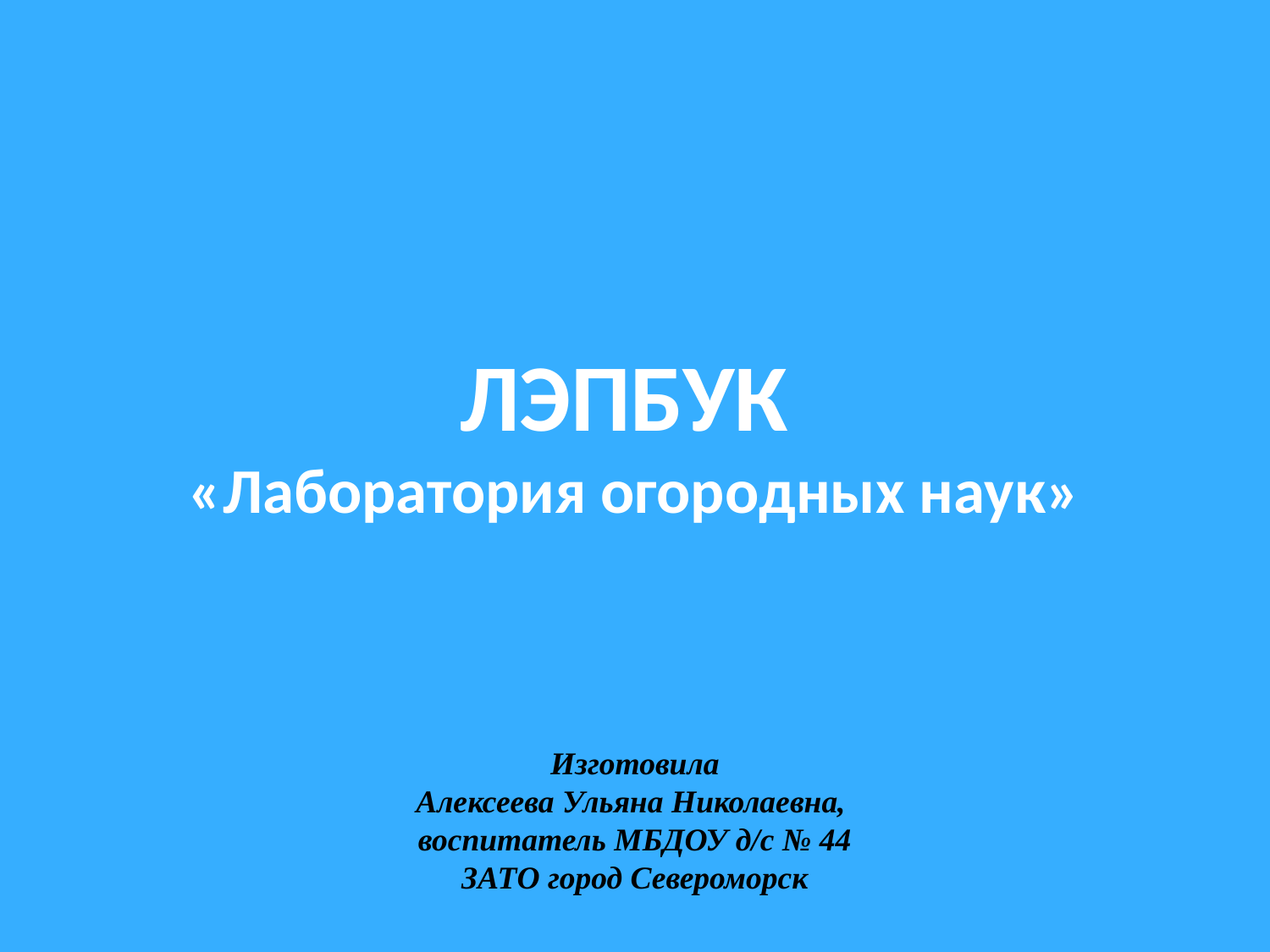

ЛЭПБУК
«Лаборатория огородных наук»
Изготовила
Алексеева Ульяна Николаевна,
воспитатель МБДОУ д/с № 44
ЗАТО город Североморск